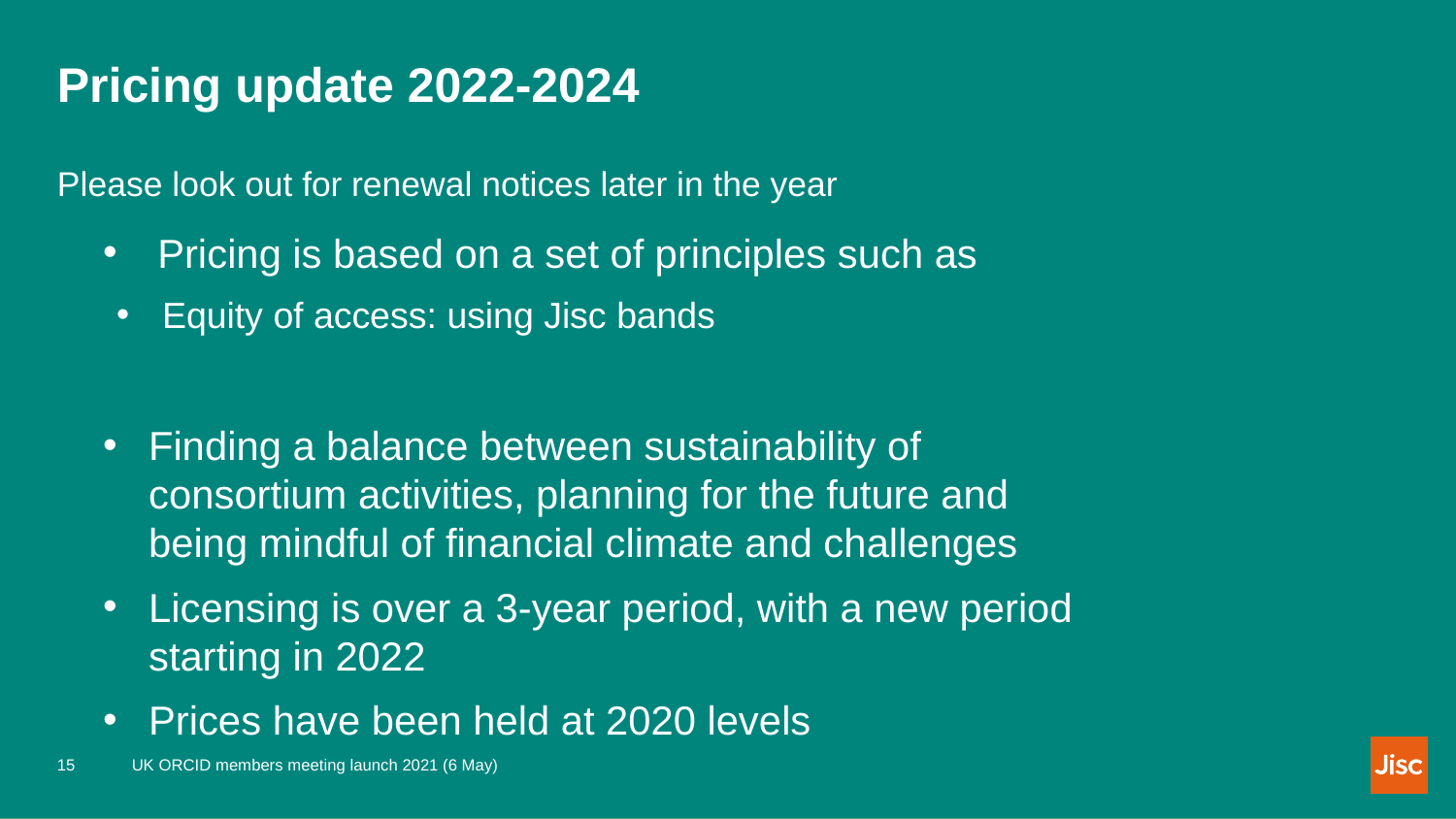

# Pricing update 2022-2024
Please look out for renewal notices later in the year
Pricing is based on a set of principles such as
Equity of access: using Jisc bands

Finding a balance between sustainability of consortium activities, planning for the future and being mindful of financial climate and challenges
Licensing is over a 3-year period, with a new period starting in 2022
Prices have been held at 2020 levels
UK ORCID members meeting launch 2021 (6 May)
15